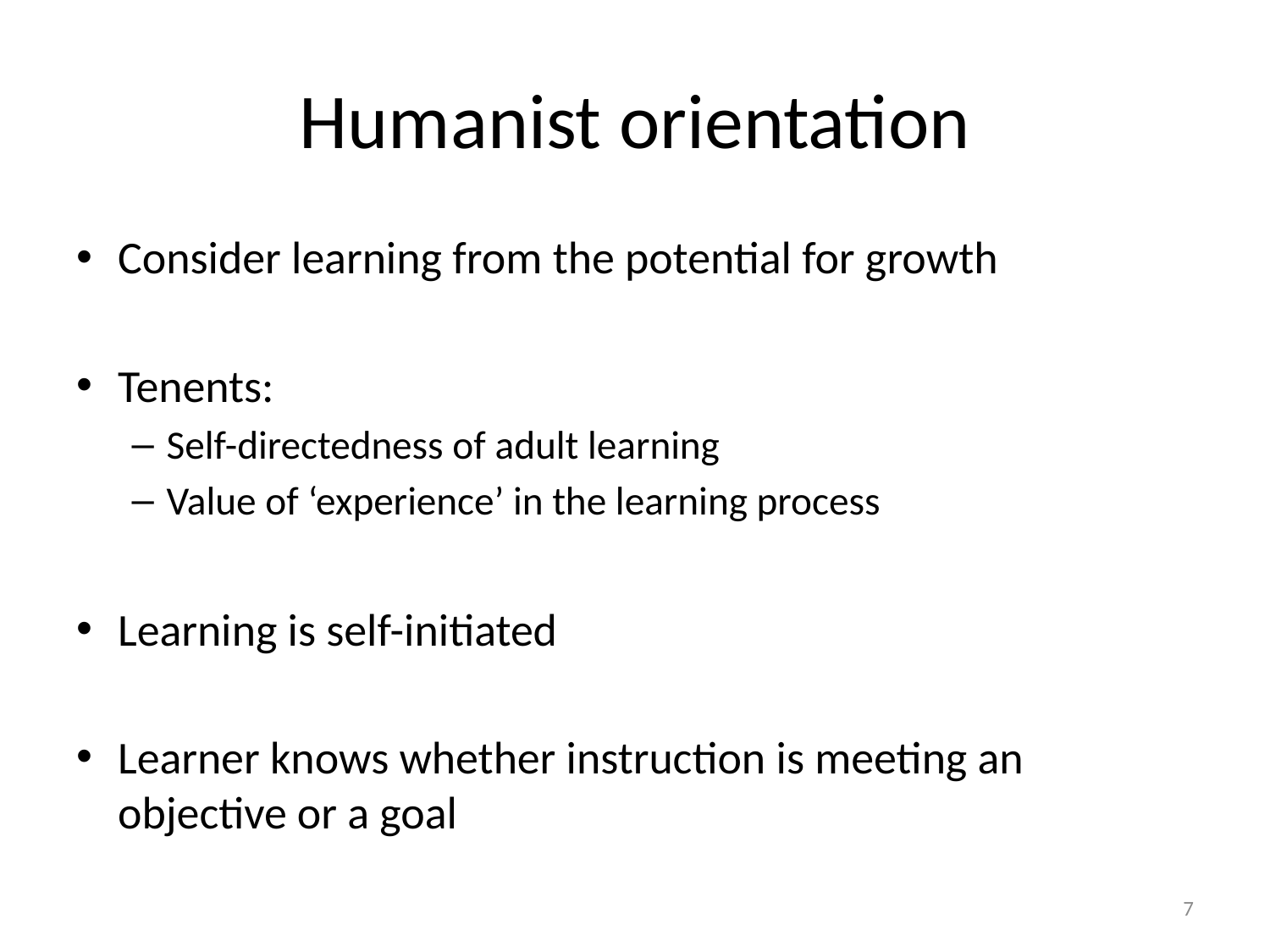

# Humanist orientation
Consider learning from the potential for growth

Tenents:
Self-directedness of adult learning
Value of ‘experience’ in the learning process

Learning is self-initiated

Learner knows whether instruction is meeting an objective or a goal
7